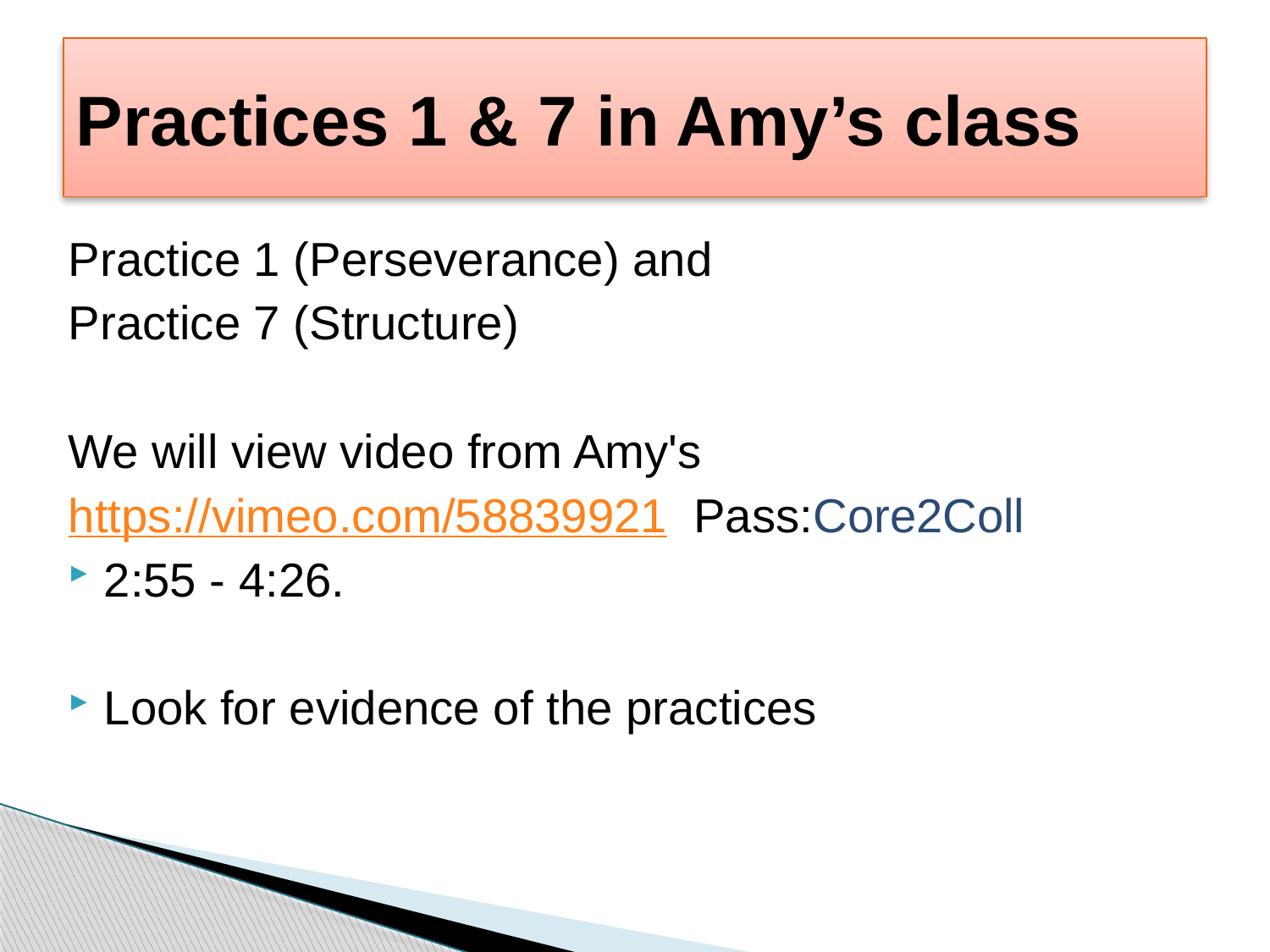

# Practices 1 & 7 in Amy’s class
Practice 1 (Perseverance) and
Practice 7 (Structure)

We will view video from Amy's
https://vimeo.com/58839921  Pass:Core2Coll
2:55 - 4:26.

Look for evidence of the practices